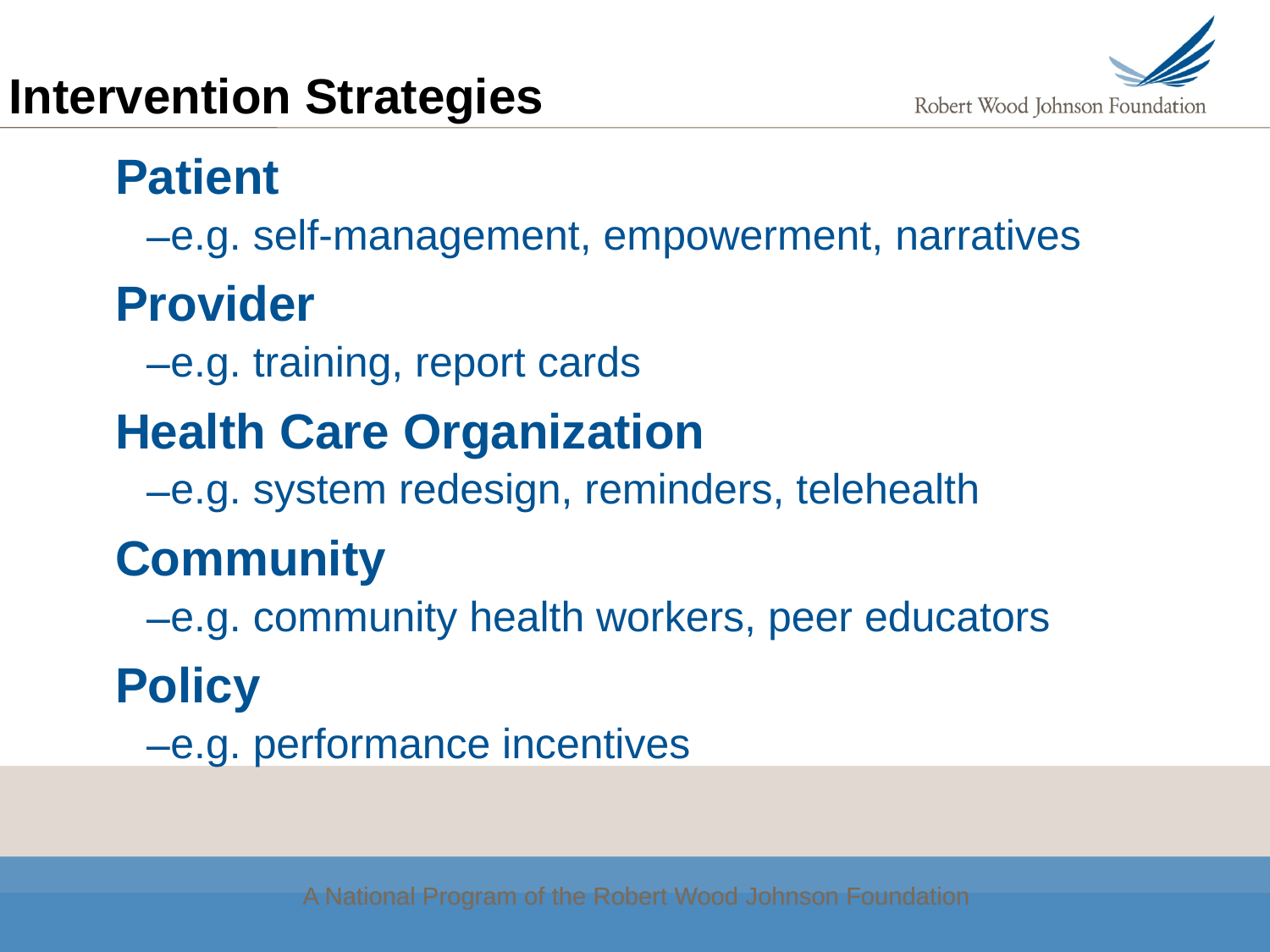

Finding Answers
Disparities Research for Change
# Intervention Strategies
Patient
e.g. self-management, empowerment, narratives
Provider
e.g. training, report cards
Health Care Organization
e.g. system redesign, reminders, telehealth
Community
e.g. community health workers, peer educators
Policy
e.g. performance incentives

A National Program of the Robert Wood Johnson Foundation